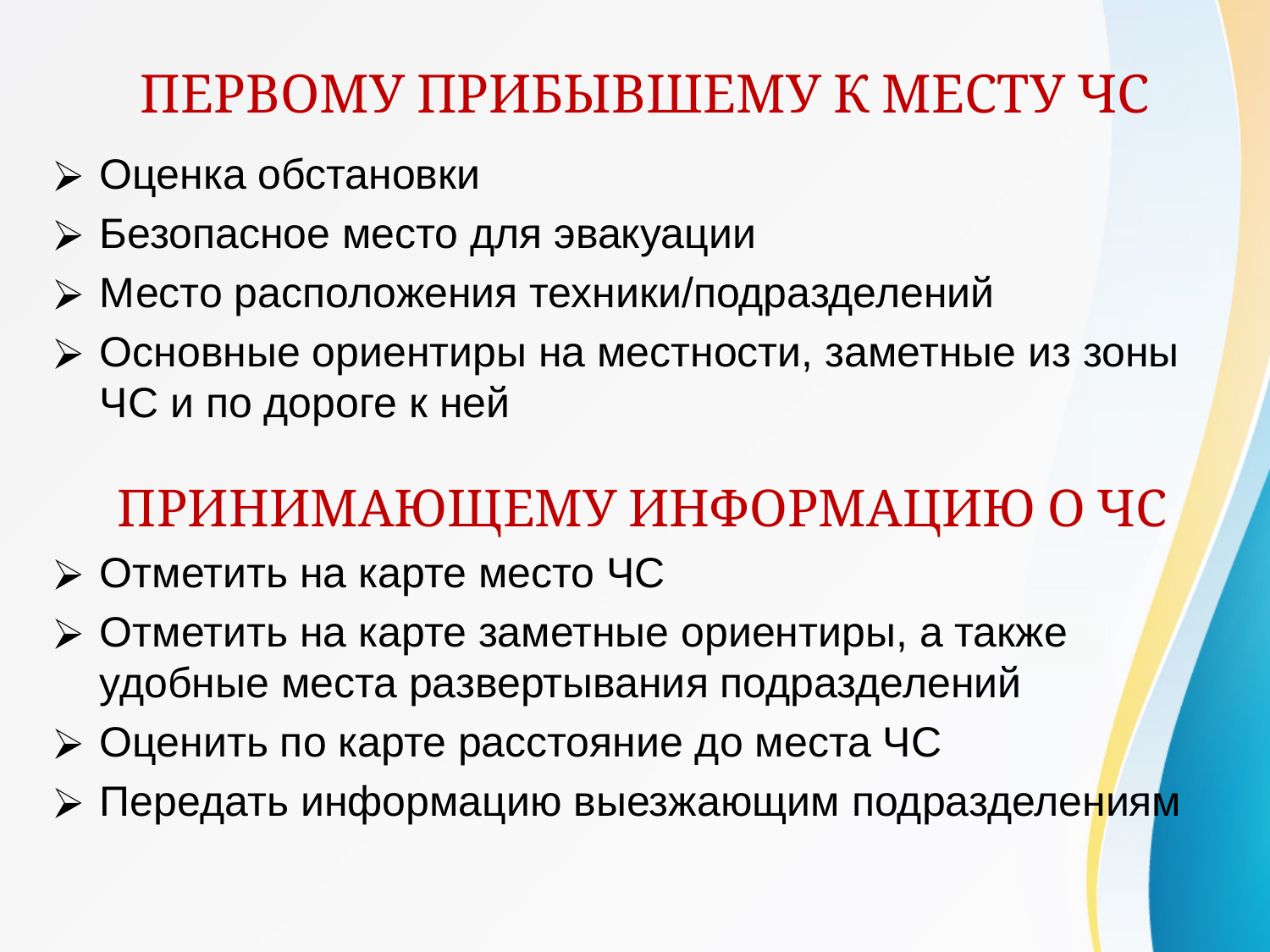

# ПЕРВОМУ ПРИБЫВШЕМУ К МЕСТУ ЧС
Оценка обстановки
Безопасное место для эвакуации
Место расположения техники/подразделений
Основные ориентиры на местности, заметные из зоны ЧС и по дороге к ней

ПРИНИМАЮЩЕМУ ИНФОРМАЦИЮ О ЧС
Отметить на карте место ЧС
Отметить на карте заметные ориентиры, а также удобные места развертывания подразделений
Оценить по карте расстояние до места ЧС
Передать информацию выезжающим подразделениям